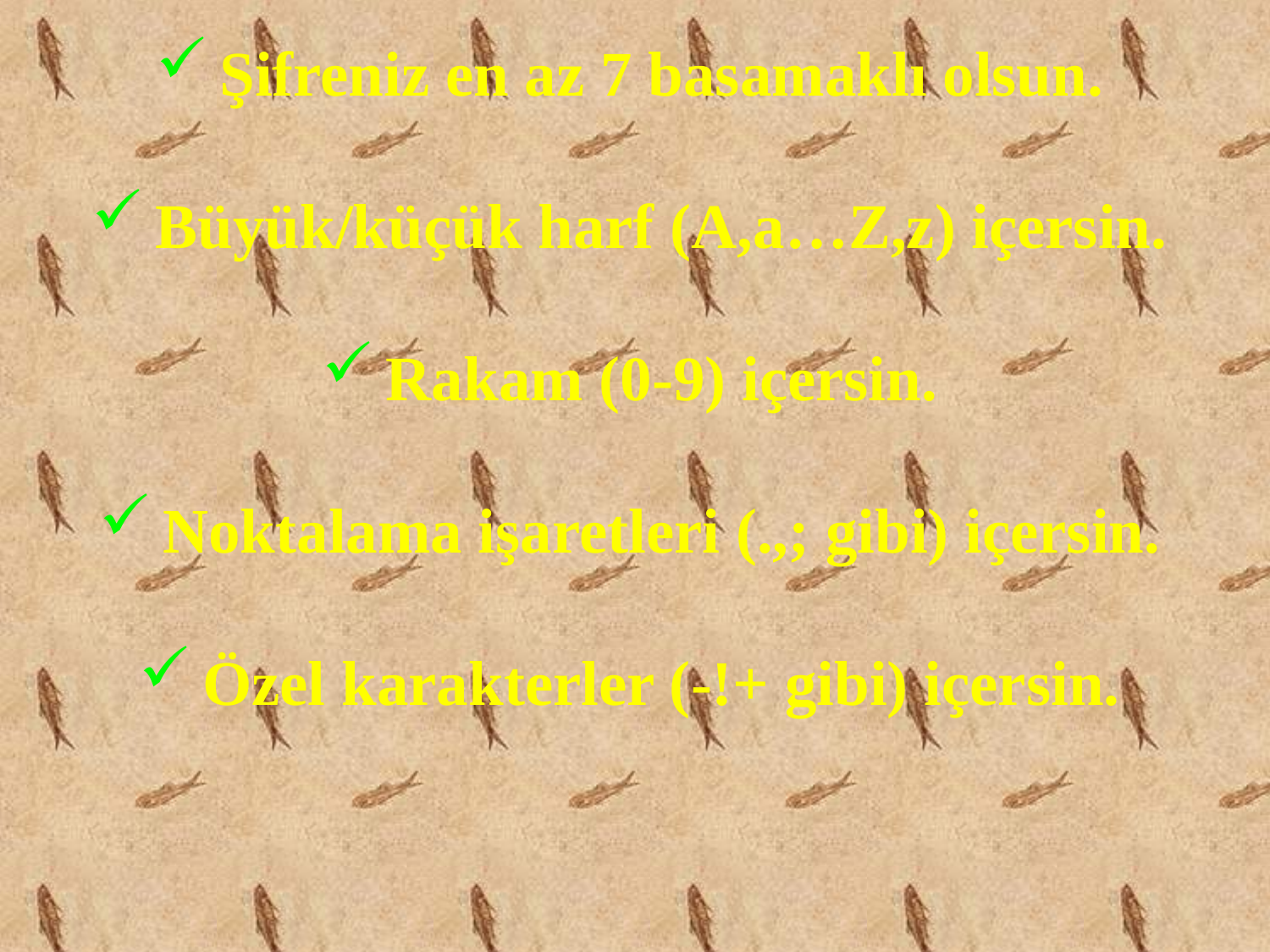

Şifreniz en az 7 basamaklı olsun.

Büyük/küçük harf (A,a…Z,z) içersin.

Rakam (0-9) içersin.

Noktalama işaretleri (.,; gibi) içersin.

Özel karakterler (-!+ gibi) içersin.